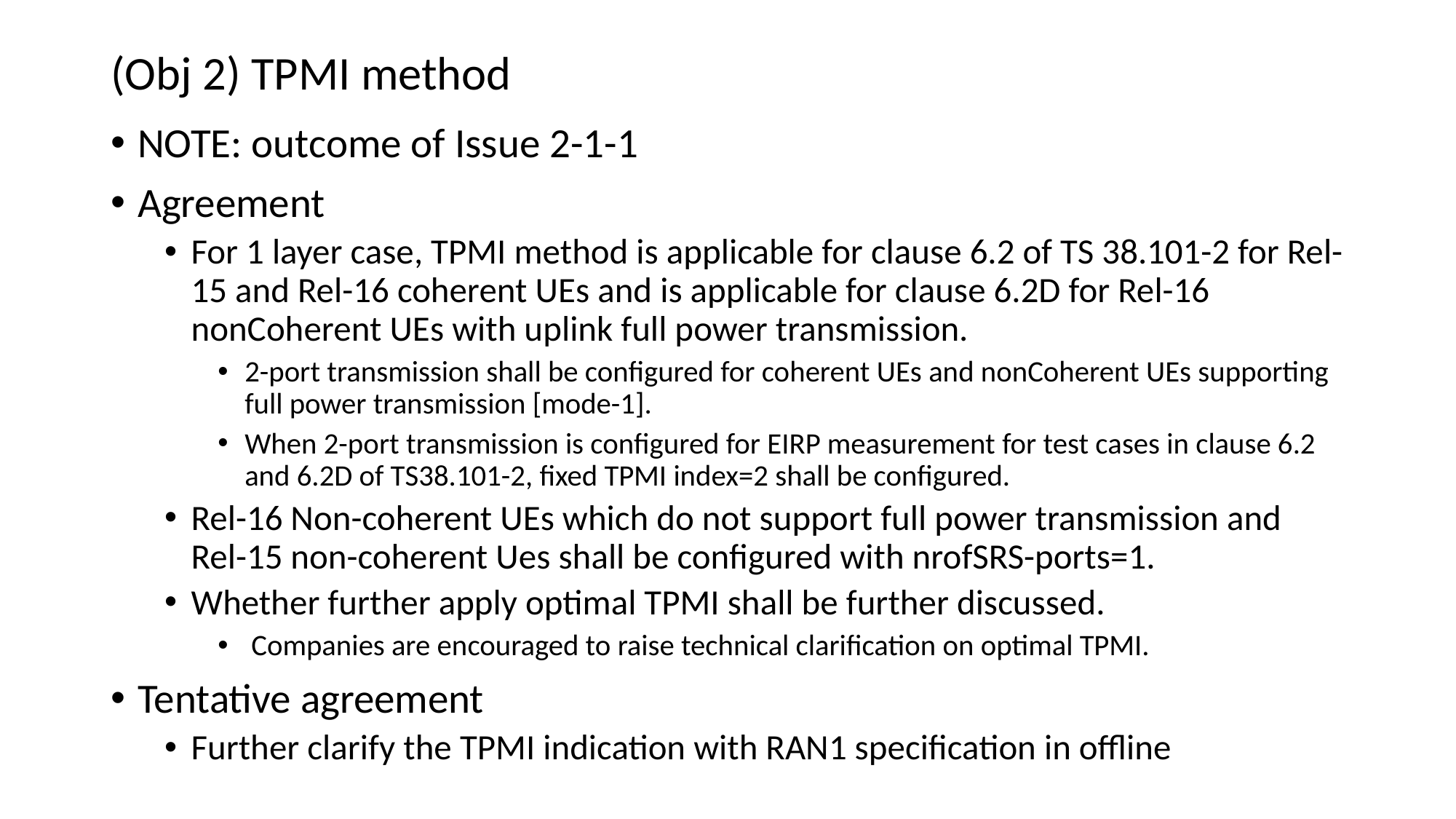

# (Obj 2) TPMI method
NOTE: outcome of Issue 2-1-1
Agreement
For 1 layer case, TPMI method is applicable for clause 6.2 of TS 38.101-2 for Rel-15 and Rel-16 coherent UEs and is applicable for clause 6.2D for Rel-16 nonCoherent UEs with uplink full power transmission.
2-port transmission shall be configured for coherent UEs and nonCoherent UEs supporting full power transmission [mode-1].
When 2-port transmission is configured for EIRP measurement for test cases in clause 6.2 and 6.2D of TS38.101-2, fixed TPMI index=2 shall be configured.
Rel-16 Non-coherent UEs which do not support full power transmission and Rel-15 non-coherent Ues shall be configured with nrofSRS-ports=1.
Whether further apply optimal TPMI shall be further discussed.
 Companies are encouraged to raise technical clarification on optimal TPMI.
Tentative agreement
Further clarify the TPMI indication with RAN1 specification in offline